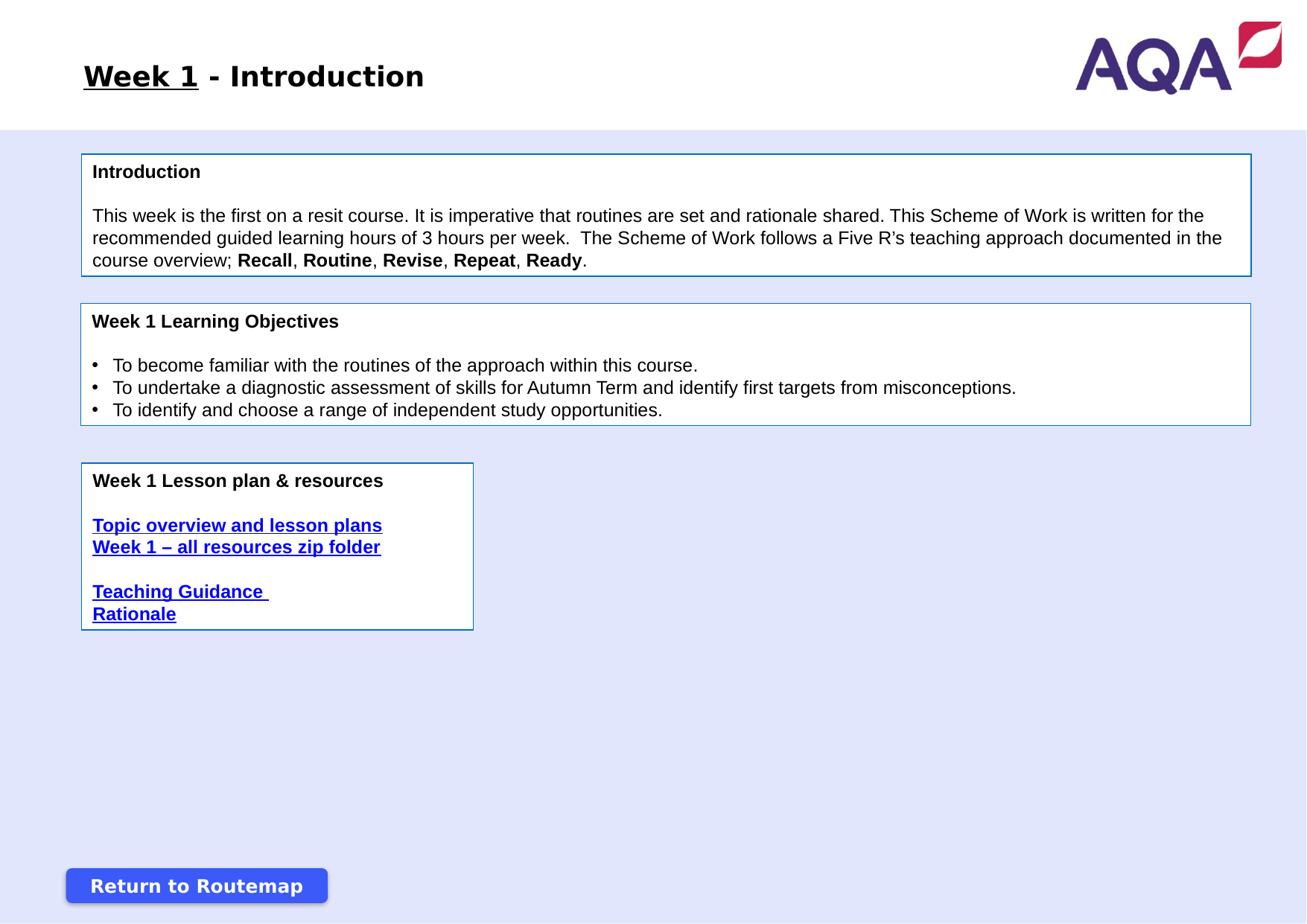

Week 1 - Introduction
Introduction

This week is the first on a resit course. It is imperative that routines are set and rationale shared. This Scheme of Work is written for the recommended guided learning hours of 3 hours per week.  The Scheme of Work follows a Five R’s teaching approach documented in the course overview; Recall, Routine, Revise, Repeat, Ready.
Week 1 Learning Objectives

To become familiar with the routines of the approach within this course.
To undertake a diagnostic assessment of skills for Autumn Term and identify first targets from misconceptions.
To identify and choose a range of independent study opportunities.
Week 1 Lesson plan & resources

Topic overview and lesson plans
Week 1 – all resources zip folder

Teaching Guidance
Rationale